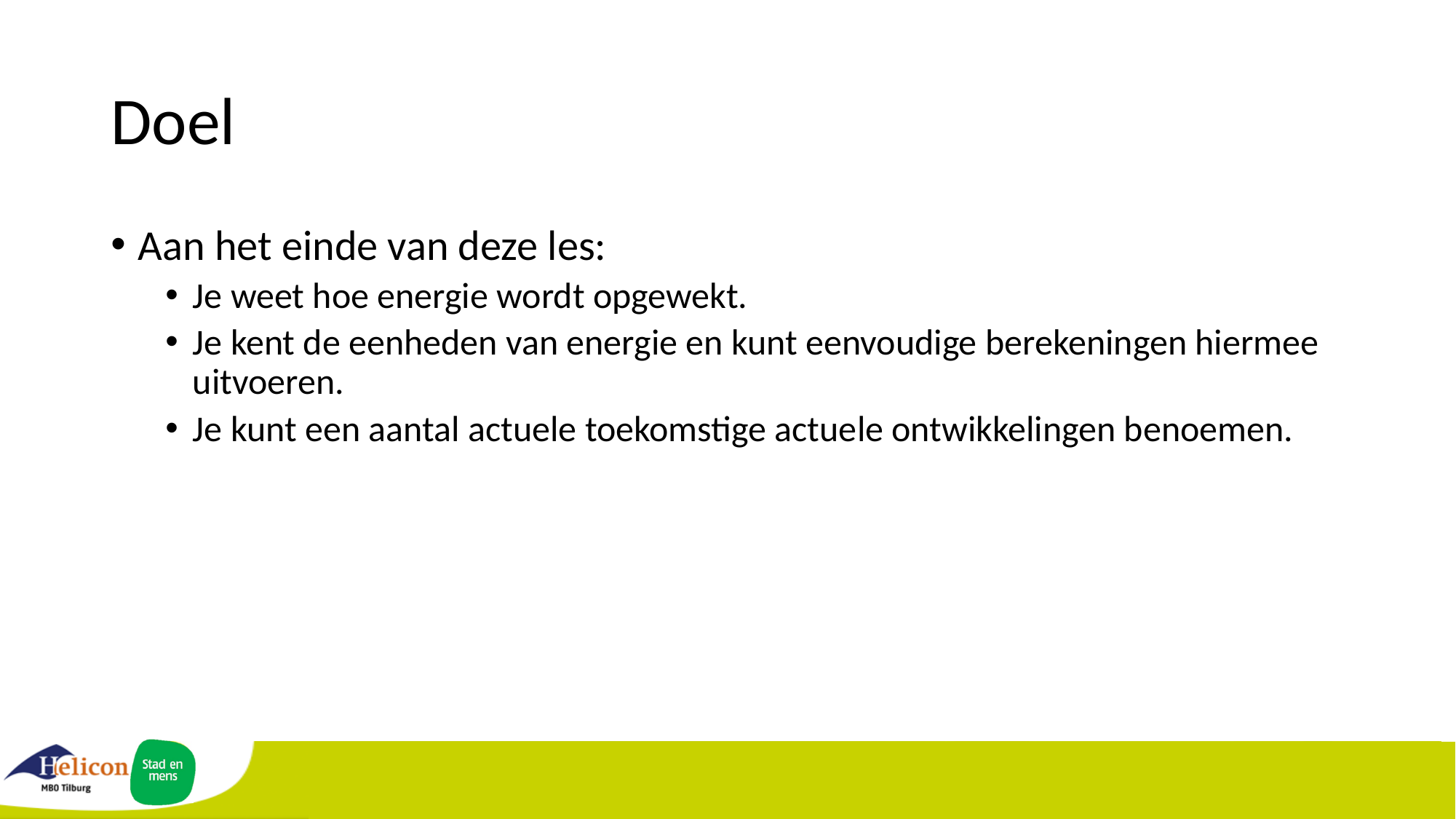

# Doel
Aan het einde van deze les:
Je weet hoe energie wordt opgewekt.
Je kent de eenheden van energie en kunt eenvoudige berekeningen hiermee uitvoeren.
Je kunt een aantal actuele toekomstige actuele ontwikkelingen benoemen.